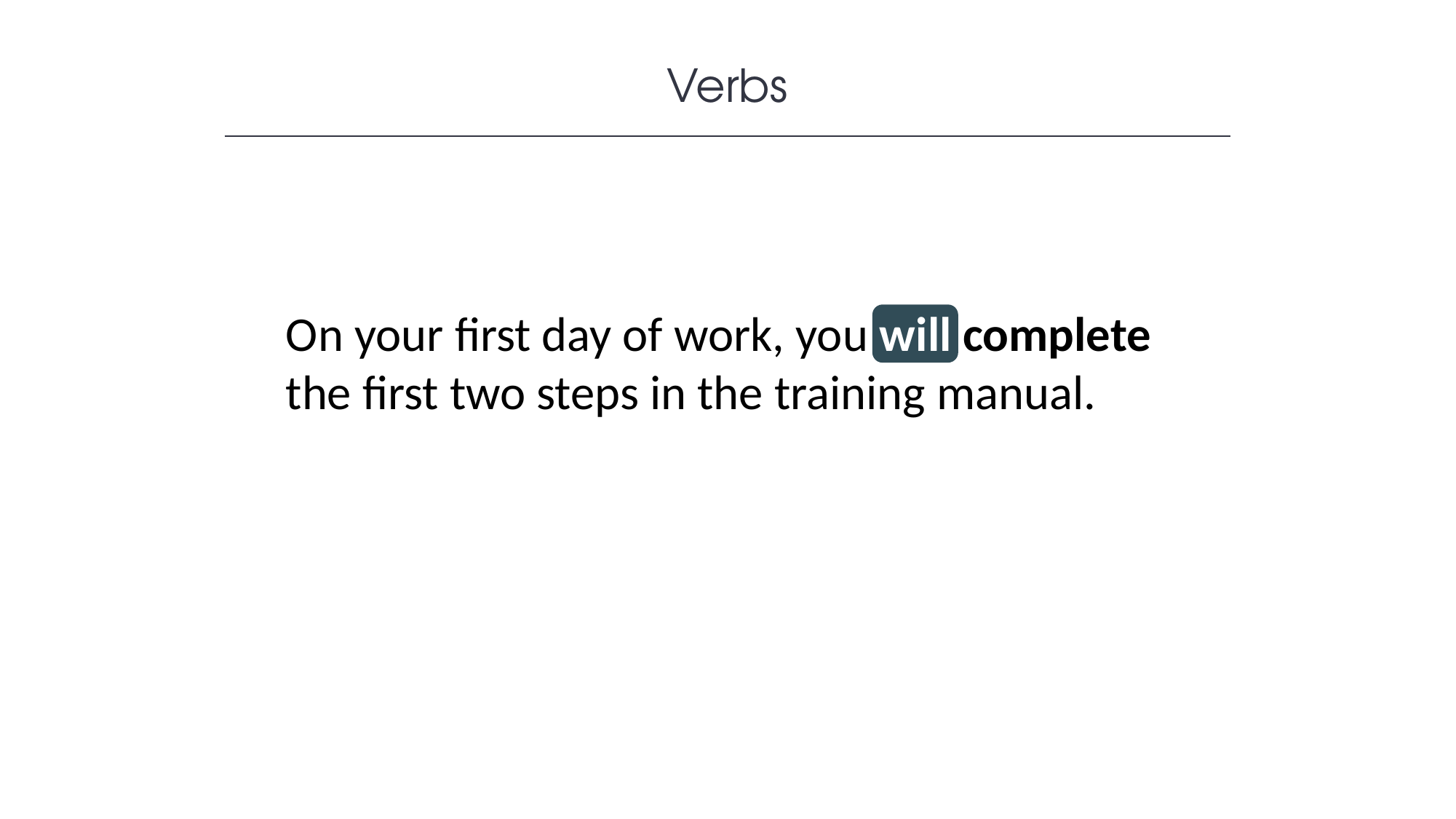

HAWKES LEARNING
Verbs
On your first day of work, you will complete the first two steps in the training manual.